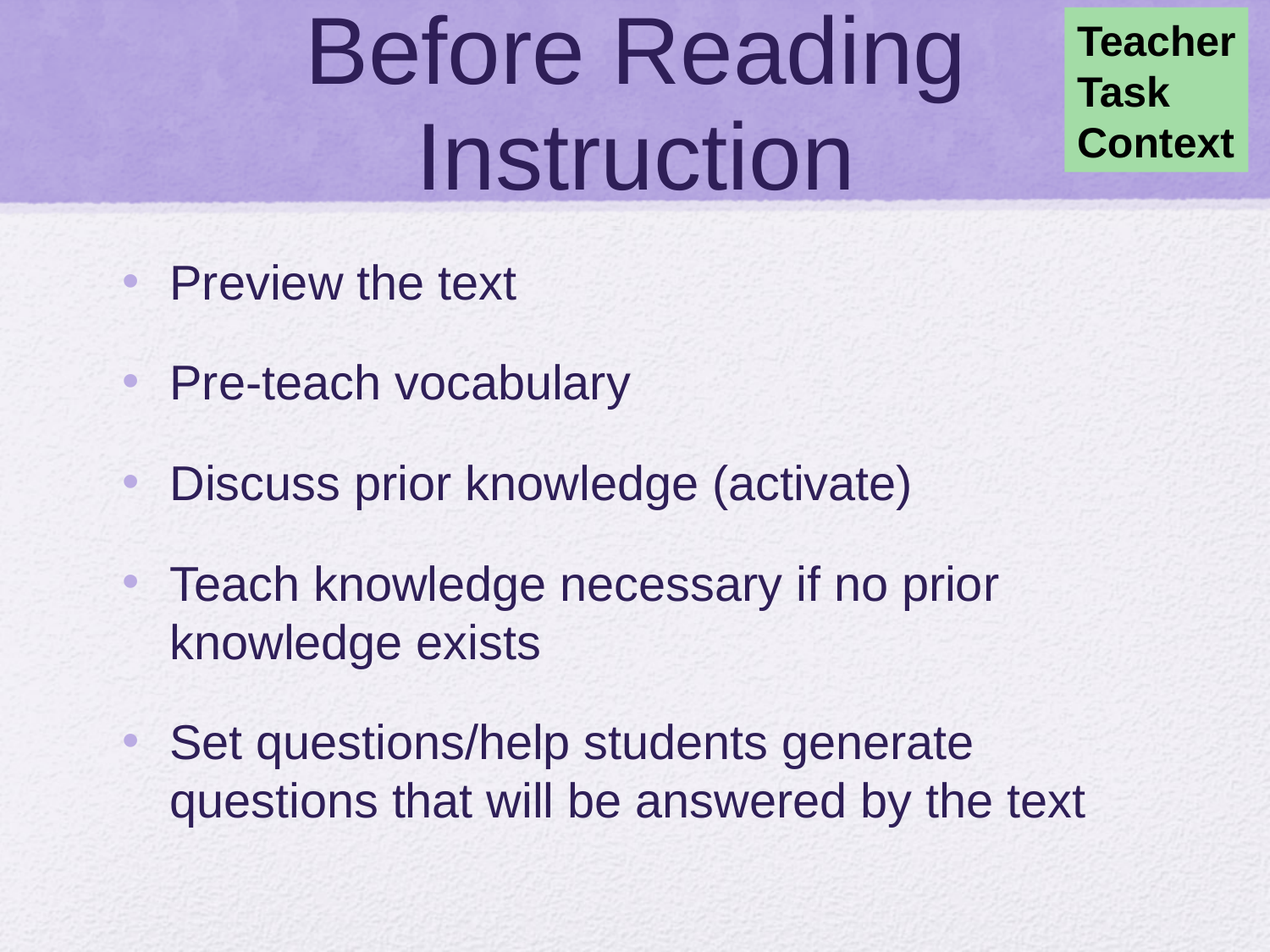

# Before Reading Instruction
Teacher
Task
Context
Preview the text
Pre-teach vocabulary
Discuss prior knowledge (activate)
Teach knowledge necessary if no prior knowledge exists
Set questions/help students generate questions that will be answered by the text